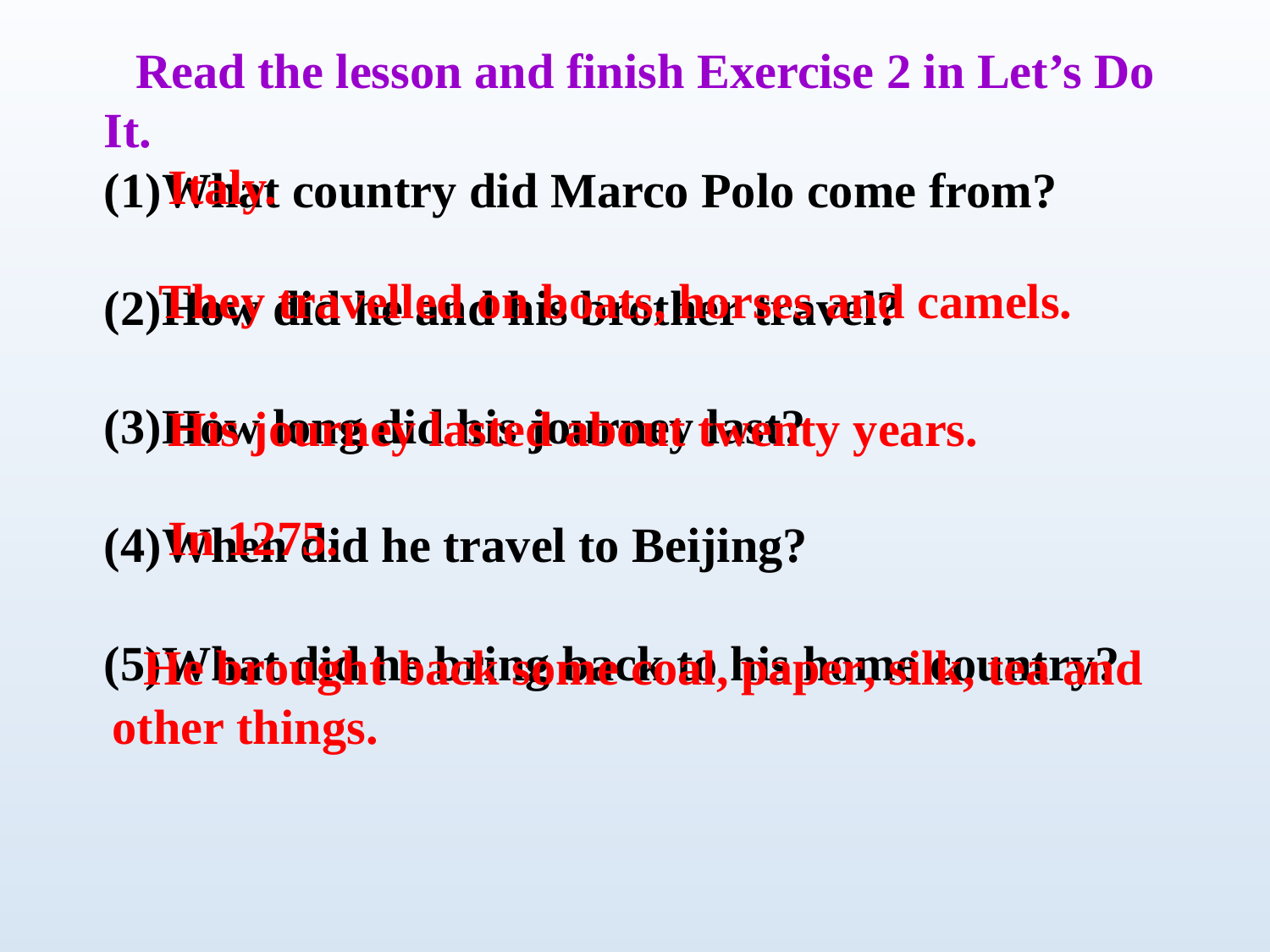

Read the lesson and finish Exercise 2 in Let’s Do It.
(1)What country did Marco Polo come from?

(2)How did he and his brother travel?

(3)How long did his journey last?

(4)When did he travel to Beijing?

(5)What did he bring back to his home country?

Italy.
They travelled on boats, horses and camels.
His journey lasted about twenty years.
In 1275.
He brought back some coal, paper, silk, tea and other things.